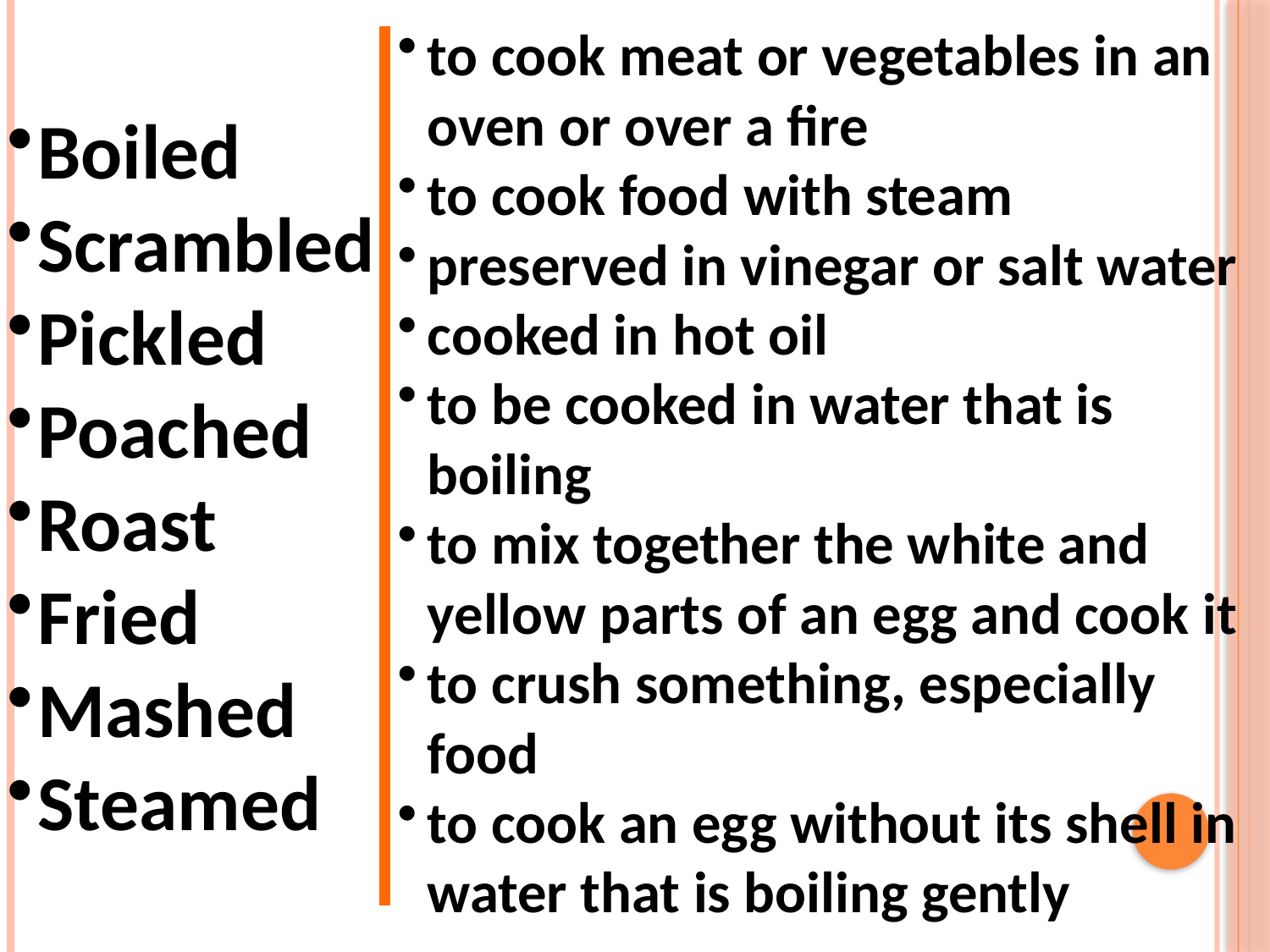

to cook meat or vegetables in an oven or over a fire
to cook food with steam
preserved in vinegar or salt water
cooked in hot oil
to be cooked in water that is boiling
to mix together the white and yellow parts of an egg and cook it
to crush something, especially food
to cook an egg without its shell in water that is boiling gently
Boiled
Scrambled
Pickled
Poached
Roast
Fried
Mashed
Steamed